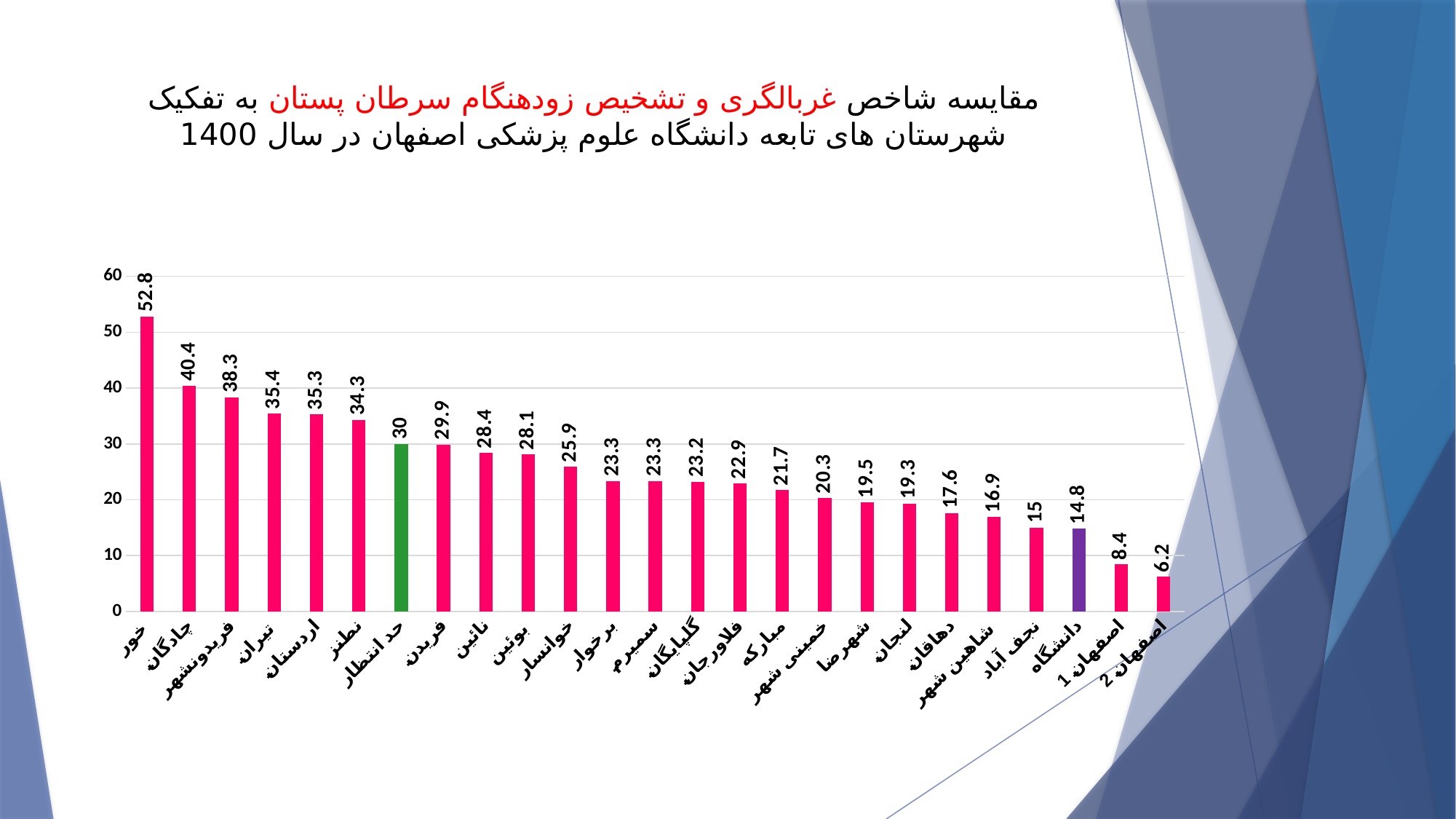

# مقایسه شاخص غربالگری و تشخیص زودهنگام سرطان پستان به تفکیک شهرستان های تابعه دانشگاه علوم پزشکی اصفهان در سال 1400

### Chart

| Category | Column1 |
|---|---|
| خور  | 52.8 |
| چادگان | 40.4 |
|  فریدونشهر | 38.3 |
|  تیران  | 35.4 |
|  اردستان | 35.3 |
| نطنز | 34.3 |
| حد انتظار | 30.0 |
| فریدن | 29.9 |
| نائین | 28.4 |
|  بوئین  | 28.1 |
| خوانسار | 25.9 |
|  برخوار | 23.3 |
| سمیرم | 23.3 |
| گلپایگان | 23.2 |
|  فلاورجان | 22.9 |
|  مبارکه | 21.7 |
| خمینی شهر | 20.3 |
|  شهرضا | 19.5 |
|  لنجان | 19.3 |
|  دهاقان | 17.6 |
|  شاهین شهر  | 16.9 |
|  نجف آباد | 15.0 |
| دانشگاه | 14.8 |
| اصفهان 1 | 8.4 |
| اصفهان 2 | 6.2 |